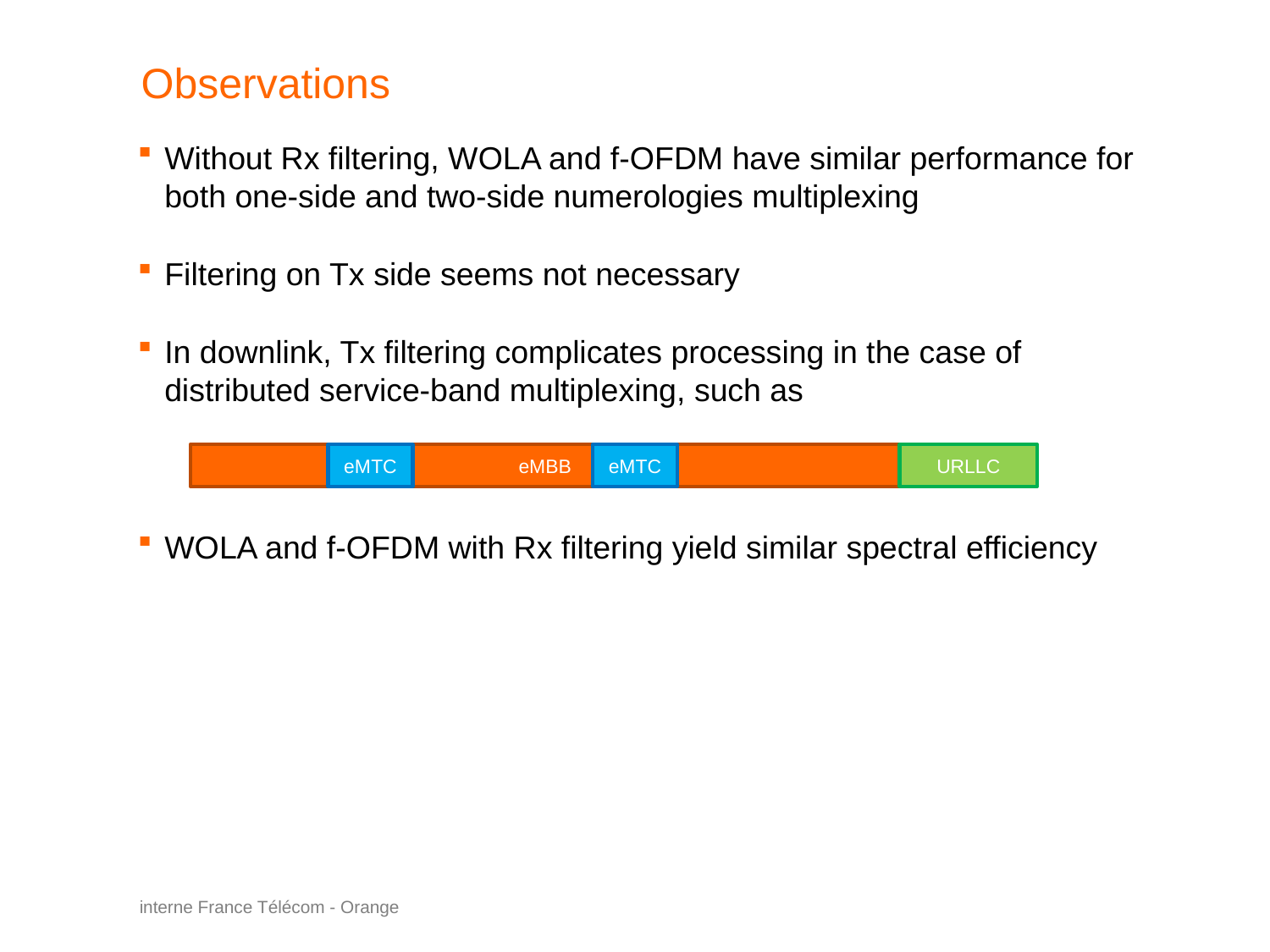

# Observations
Without Rx filtering, WOLA and f-OFDM have similar performance for both one-side and two-side numerologies multiplexing

Filtering on Tx side seems not necessary

In downlink, Tx filtering complicates processing in the case of distributed service-band multiplexing, such as

WOLA and f-OFDM with Rx filtering yield similar spectral efficiency

eMBB
eMTC
eMTC
URLLC